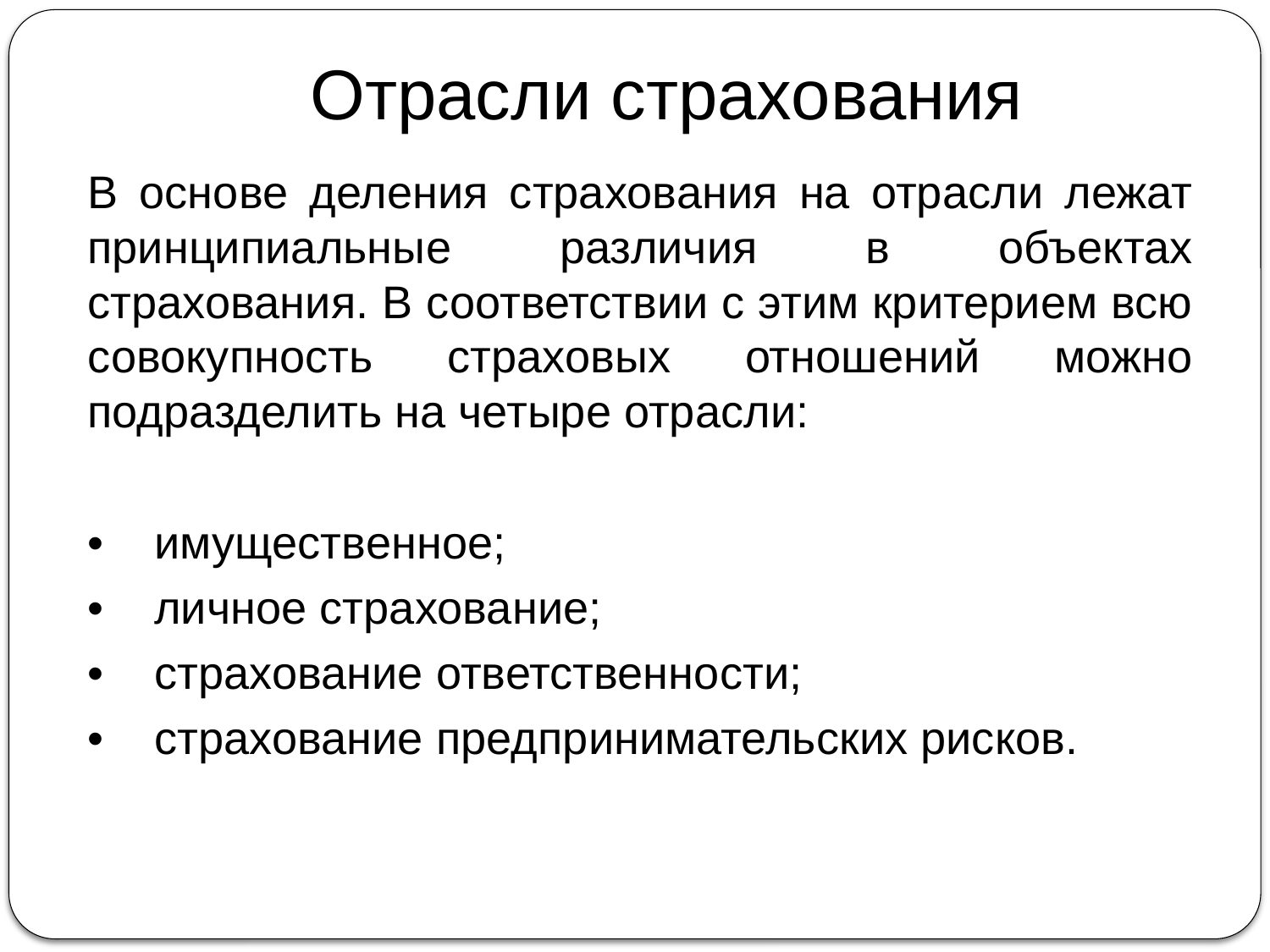

# Отрасли страхования
В основе деления страхования на отрасли лежат принципиальные различия в объектах страхования. В соответствии с этим критерием всю совокупность страховых отношений можно подразделить на четыре отрасли:

•    имущественное;
•    личное страхование;
•    страхование ответственности;
•    страхование предпринимательских рисков.